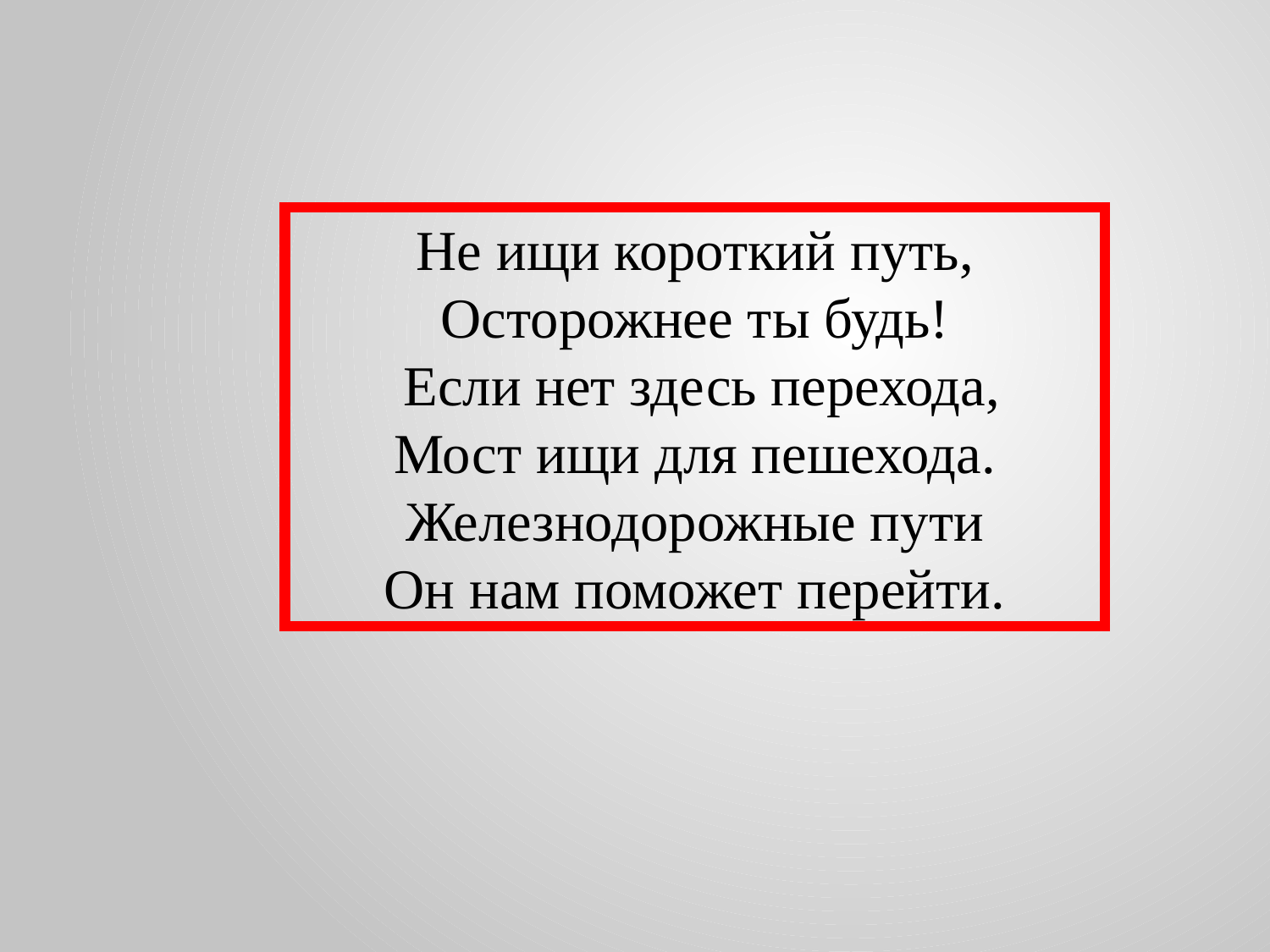

Не ищи короткий путь, Осторожнее ты будь!
 Если нет здесь перехода,
Мост ищи для пешехода.
Железнодорожные пути
Он нам поможет перейти.